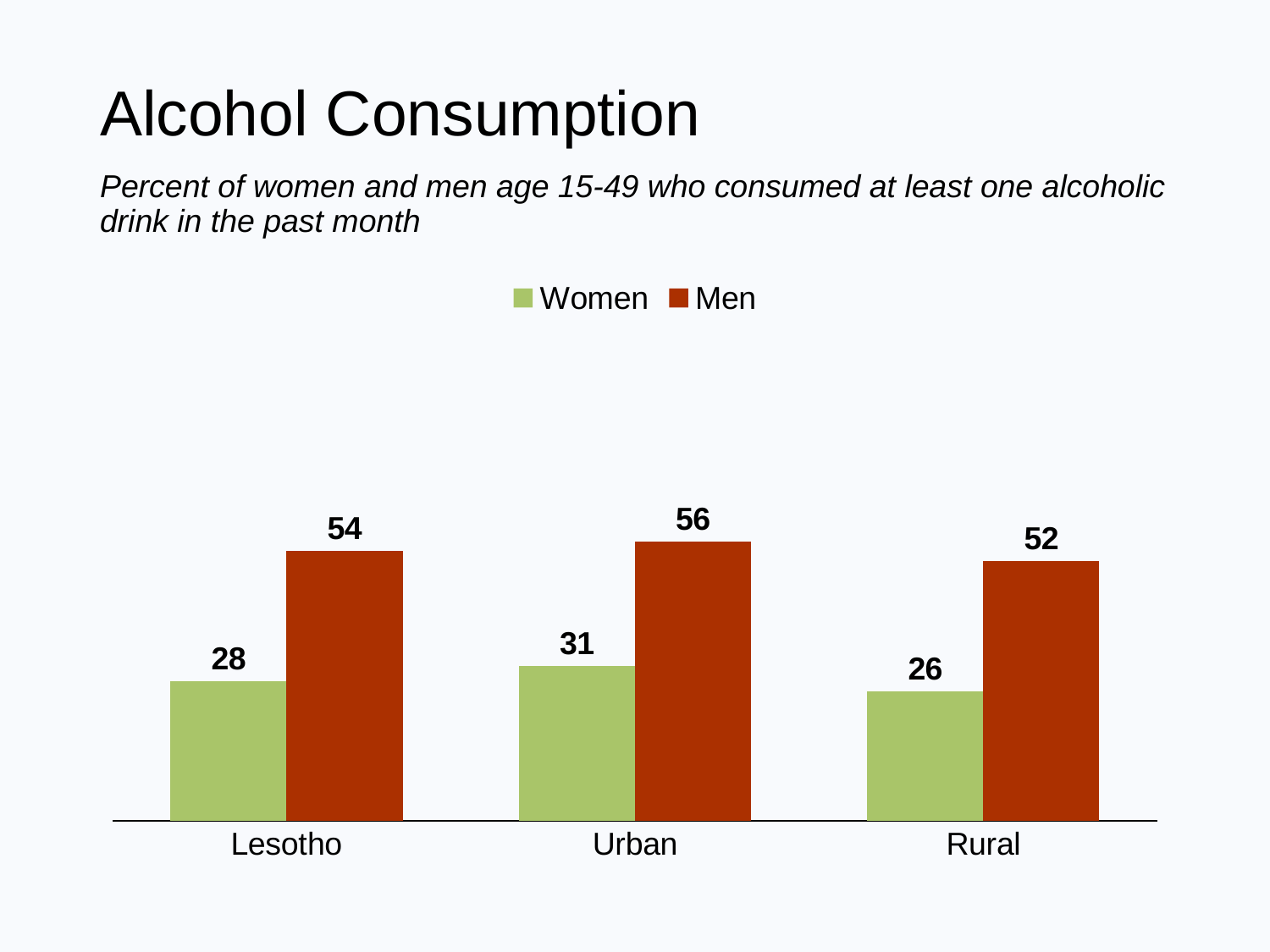

# Alcohol Consumption
Percent of women and men age 15-49 who consumed at least one alcoholic drink in the past month

### Chart

| Category | Women | Men |
|---|---|---|
| Lesotho | 28.0 | 54.0 |
| Urban | 31.0 | 56.0 |
| Rural | 26.0 | 52.0 |